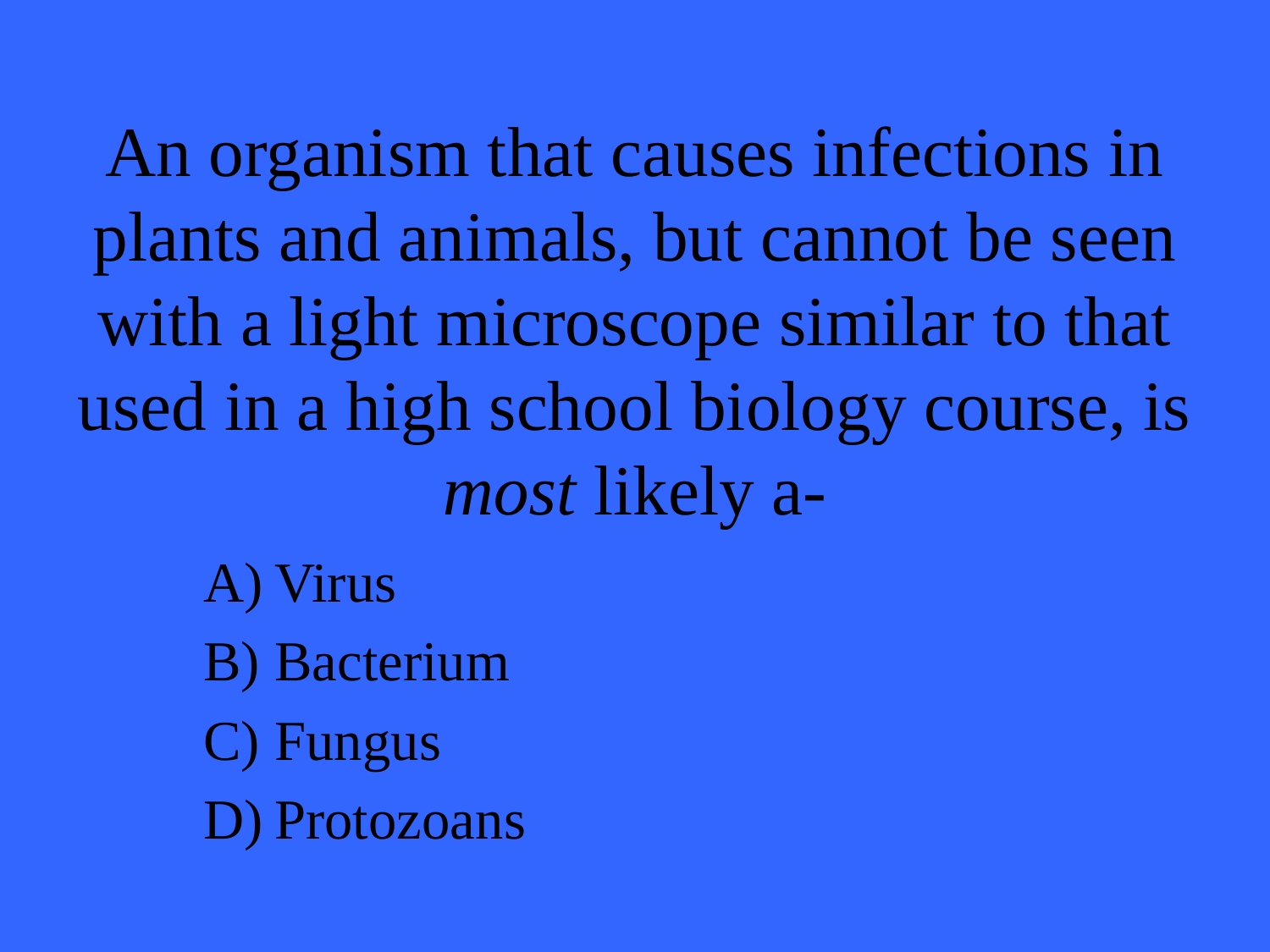

# An organism that causes infections in plants and animals, but cannot be seen with a light microscope similar to that used in a high school biology course, is most likely a-
Virus
Bacterium
Fungus
Protozoans